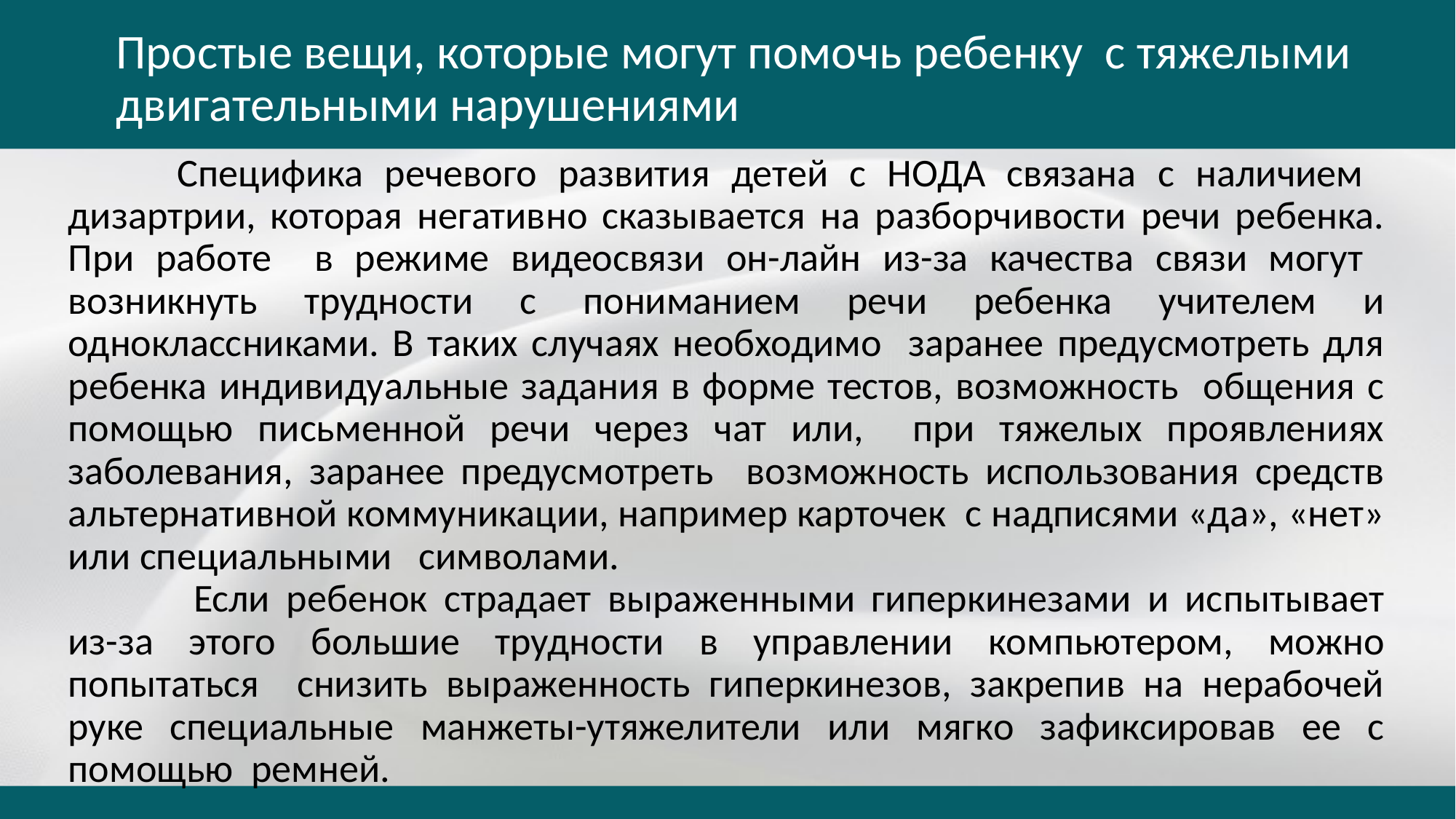

# Простые вещи, которые могут помочь ребенку  с тяжелыми двигательными нарушениями

	Специфика речевого развития детей с НОДА связана с наличием  дизартрии, которая негативно сказывается на разборчивости речи ребенка. При работе  в режиме видеосвязи он-лайн из-за качества связи могут  возникнуть трудности с пониманием речи ребенка учителем и одноклассниками. В таких случаях необходимо  заранее предусмотреть для ребенка индивидуальные задания в форме тестов, возможность  общения с помощью письменной речи через чат или,  при тяжелых проявлениях заболевания, заранее предусмотреть  возможность использования средств альтернативной коммуникации, например карточек  с надписями «да», «нет» или специальными   символами.
	 Если ребенок страдает выраженными гиперкинезами и испытывает из-за этого большие трудности в управлении компьютером, можно попытаться  снизить выраженность гиперкинезов, закрепив на нерабочей руке специальные манжеты-утяжелители или мягко зафиксировав ее с помощью  ремней.